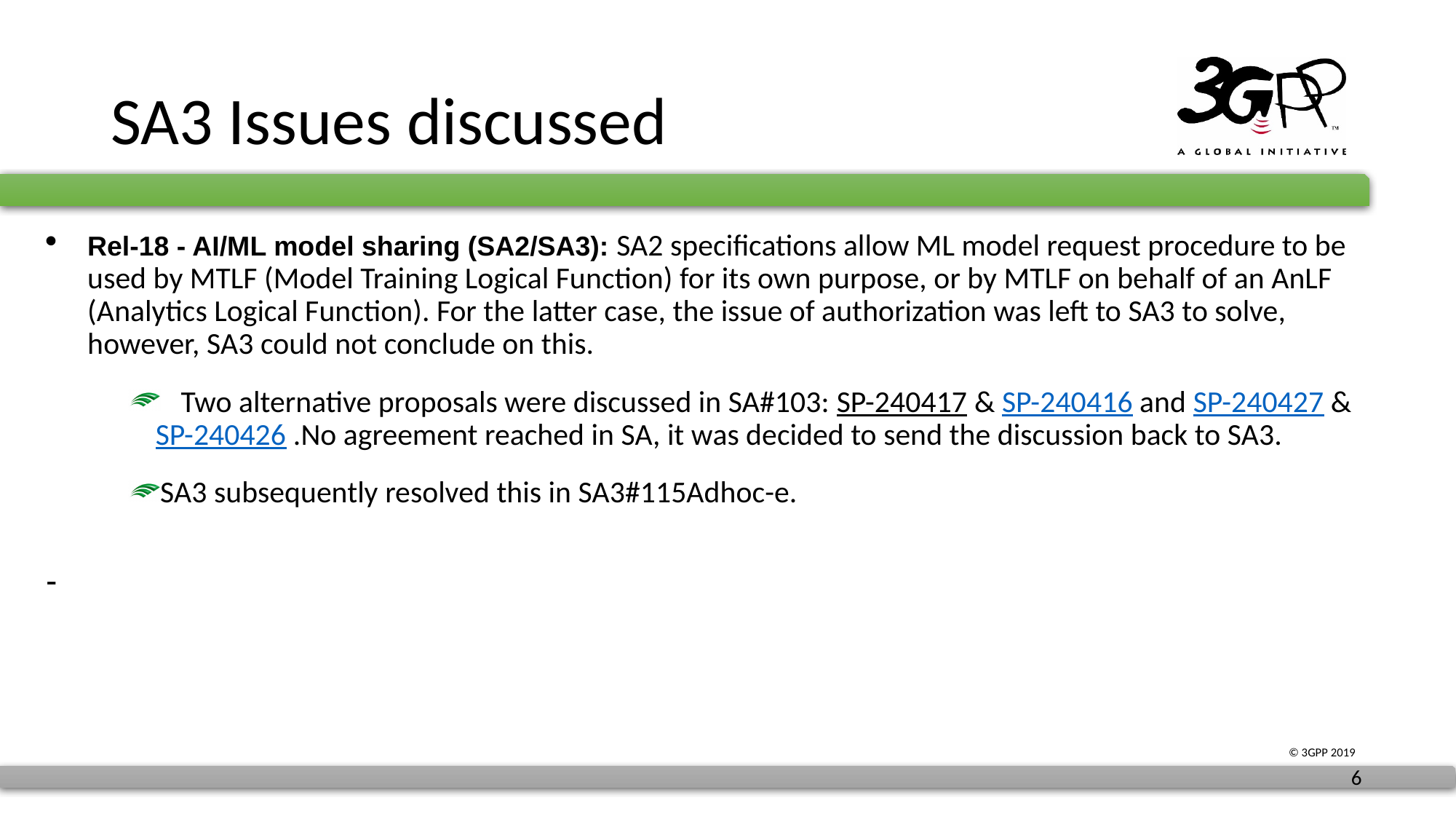

# SA3 Issues discussed

Rel-18 - AI/ML model sharing (SA2/SA3): SA2 specifications allow ML model request procedure to be used by MTLF (Model Training Logical Function) for its own purpose, or by MTLF on behalf of an AnLF (Analytics Logical Function). For the latter case, the issue of authorization was left to SA3 to solve, however, SA3 could not conclude on this.
   Two alternative proposals were discussed in SA#103: SP-240417 & SP-240416 and SP-240427 &SP-240426 .No agreement reached in SA, it was decided to send the discussion back to SA3.
SA3 subsequently resolved this in SA3#115Adhoc-e.